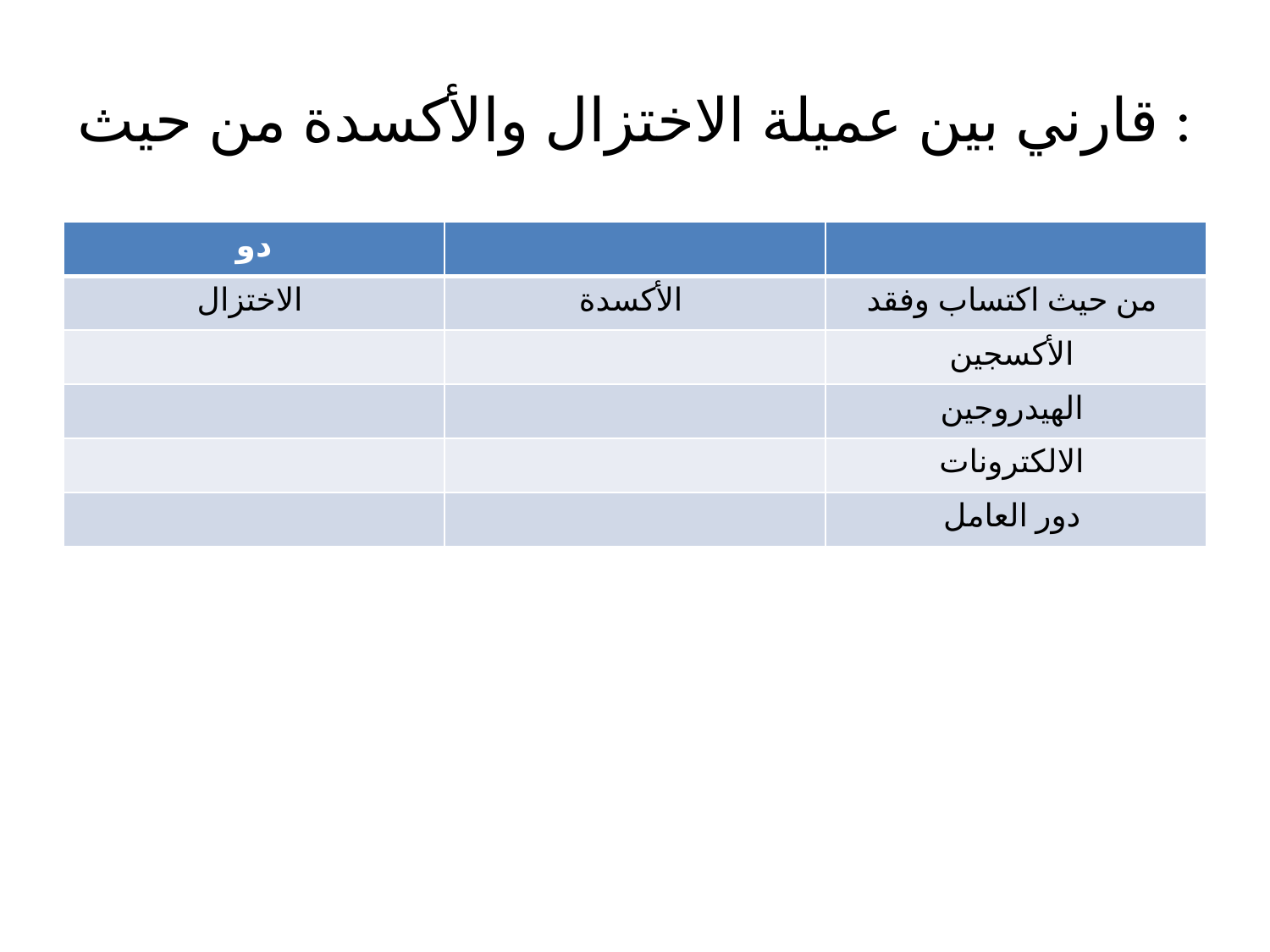

# قارني بين عميلة الاختزال والأكسدة من حيث :
| دو |  |  |
| --- | --- | --- |
| الاختزال | الأكسدة | من حيث اكتساب وفقد |
|  |  | الأكسجين |
|  |  | الهيدروجين |
|  |  | الالكترونات |
|  |  | دور العامل |